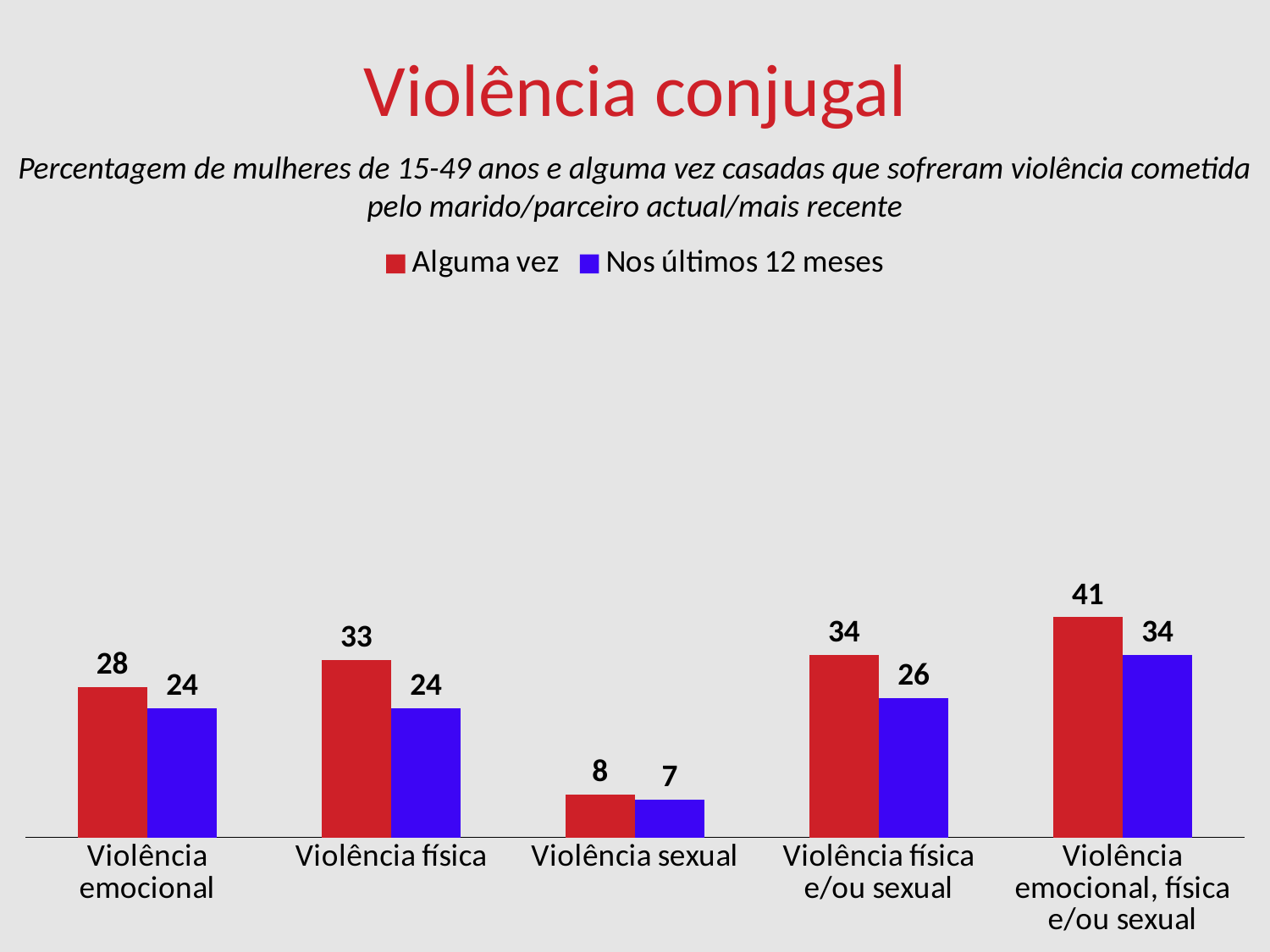

Violência conjugal
Percentagem de mulheres de 15-49 anos e alguma vez casadas que sofreram violência cometida pelo marido/parceiro actual/mais recente

### Chart

| Category | Alguma vez | Nos últimos 12 meses |
|---|---|---|
| Violência emocional | 28.0 | 24.0 |
| Violência física | 33.0 | 24.0 |
| Violência sexual | 8.0 | 7.0 |
| Violência física e/ou sexual | 34.0 | 26.0 |
| Violência emocional, física e/ou sexual | 41.0 | 34.0 |